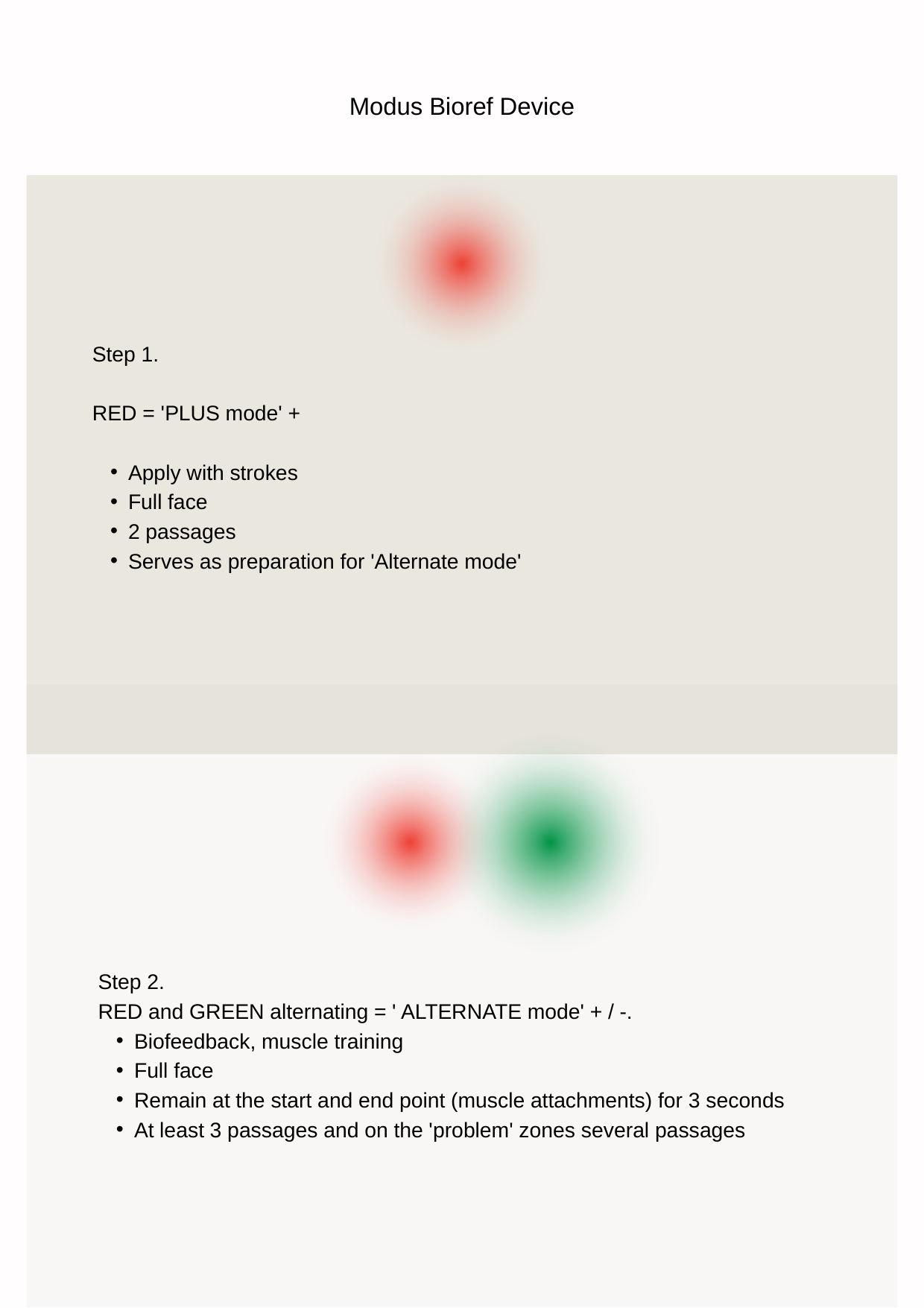

Modus Bioref Device

Step 1.

RED = 'PLUS mode' +

Apply with strokes
Full face
2 passages
Serves as preparation for 'Alternate mode'

Step 2.
RED and GREEN alternating = ' ALTERNATE mode' + / -.
Biofeedback, muscle training
Full face
Remain at the start and end point (muscle attachments) for 3 seconds
At least 3 passages and on the 'problem' zones several passages